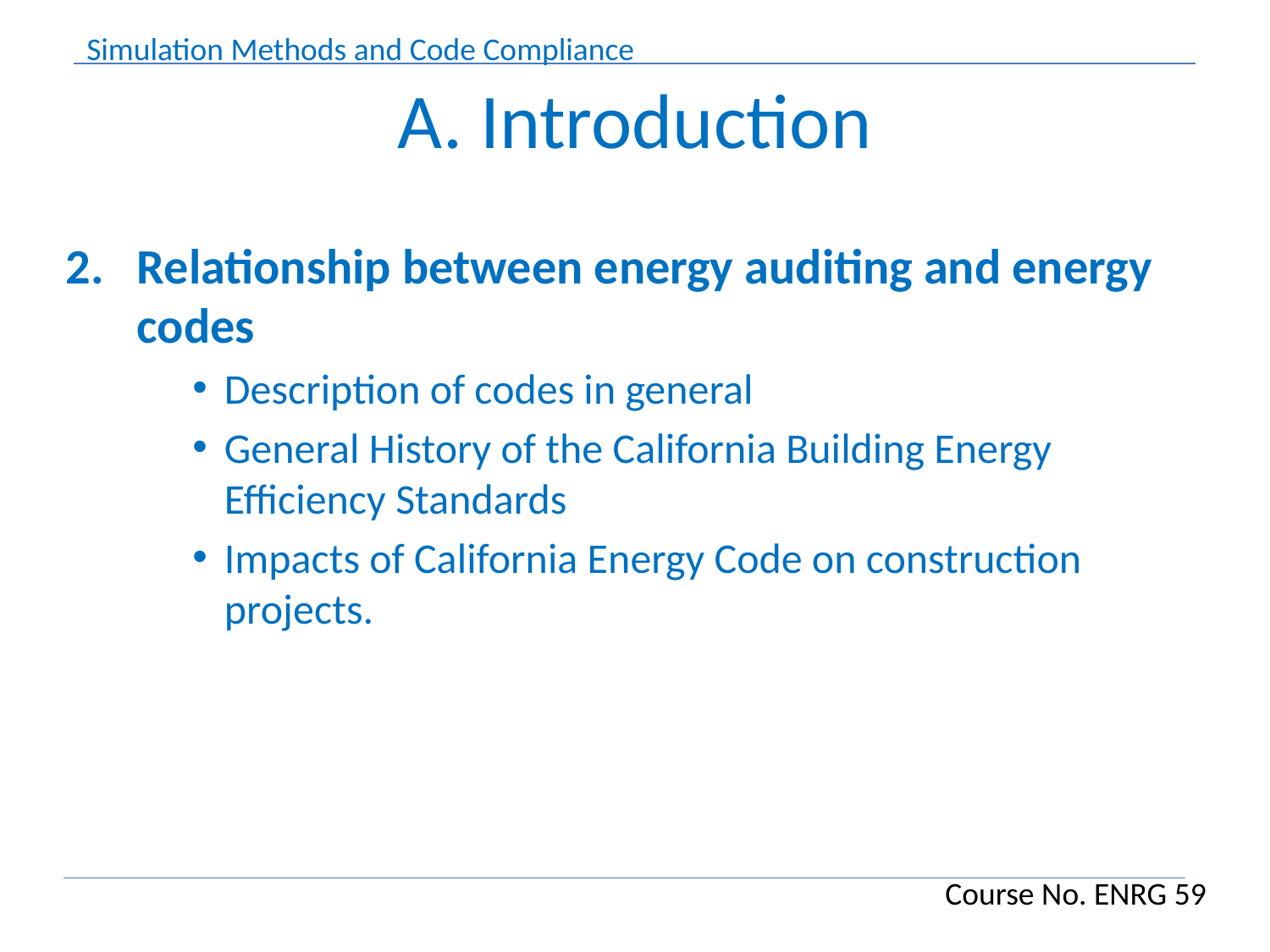

# A. Introduction
Relationship between energy auditing and energy codes
Description of codes in general
General History of the California Building Energy Efficiency Standards
Impacts of California Energy Code on construction projects.